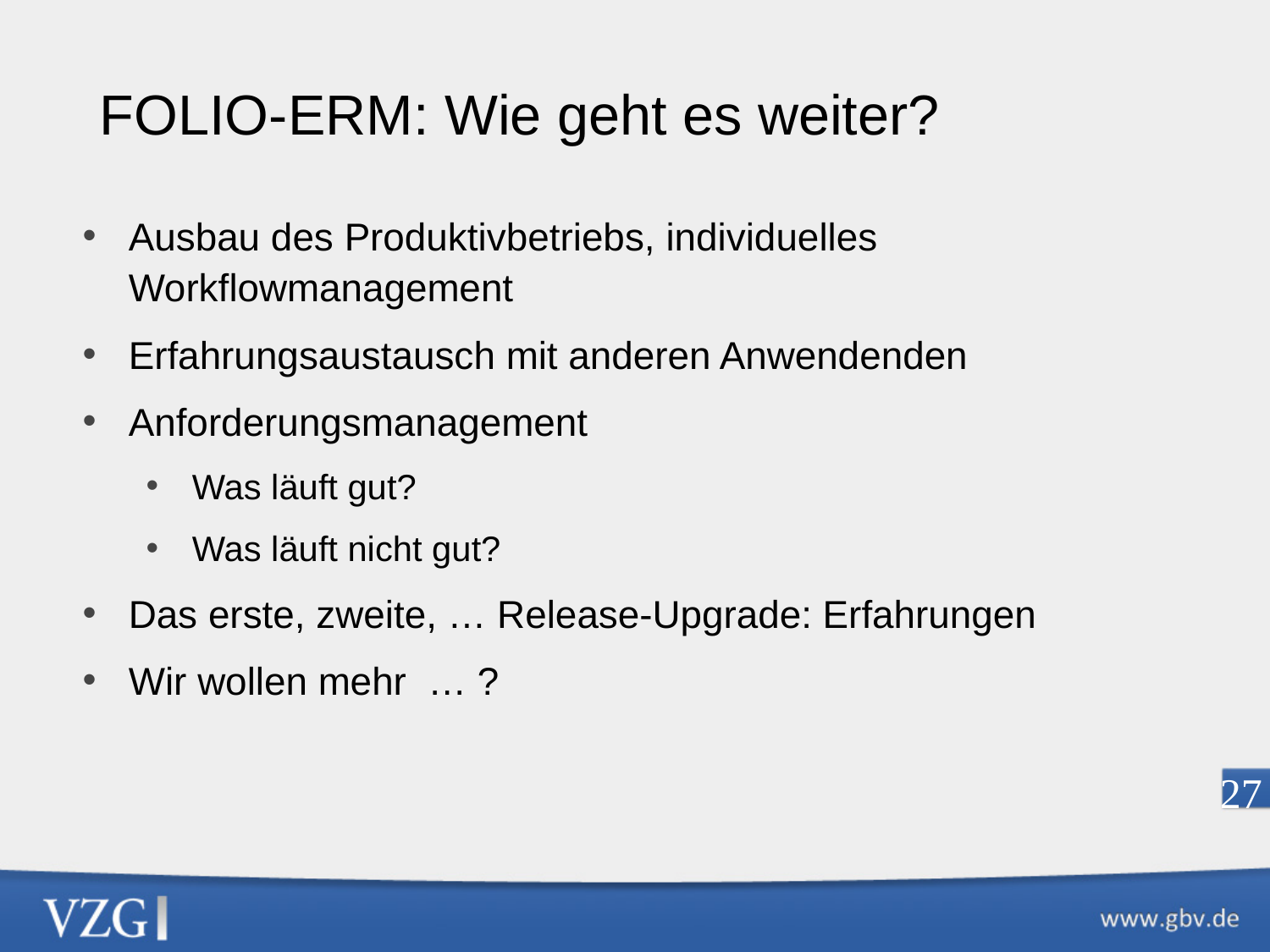

FOLIO-ERM: Wie geht es weiter?

Ausbau des Produktivbetriebs, individuelles Workflowmanagement
Erfahrungsaustausch mit anderen Anwendenden
Anforderungsmanagement
Was läuft gut?
Was läuft nicht gut?
Das erste, zweite, … Release-Upgrade: Erfahrungen
Wir wollen mehr  … ?

27